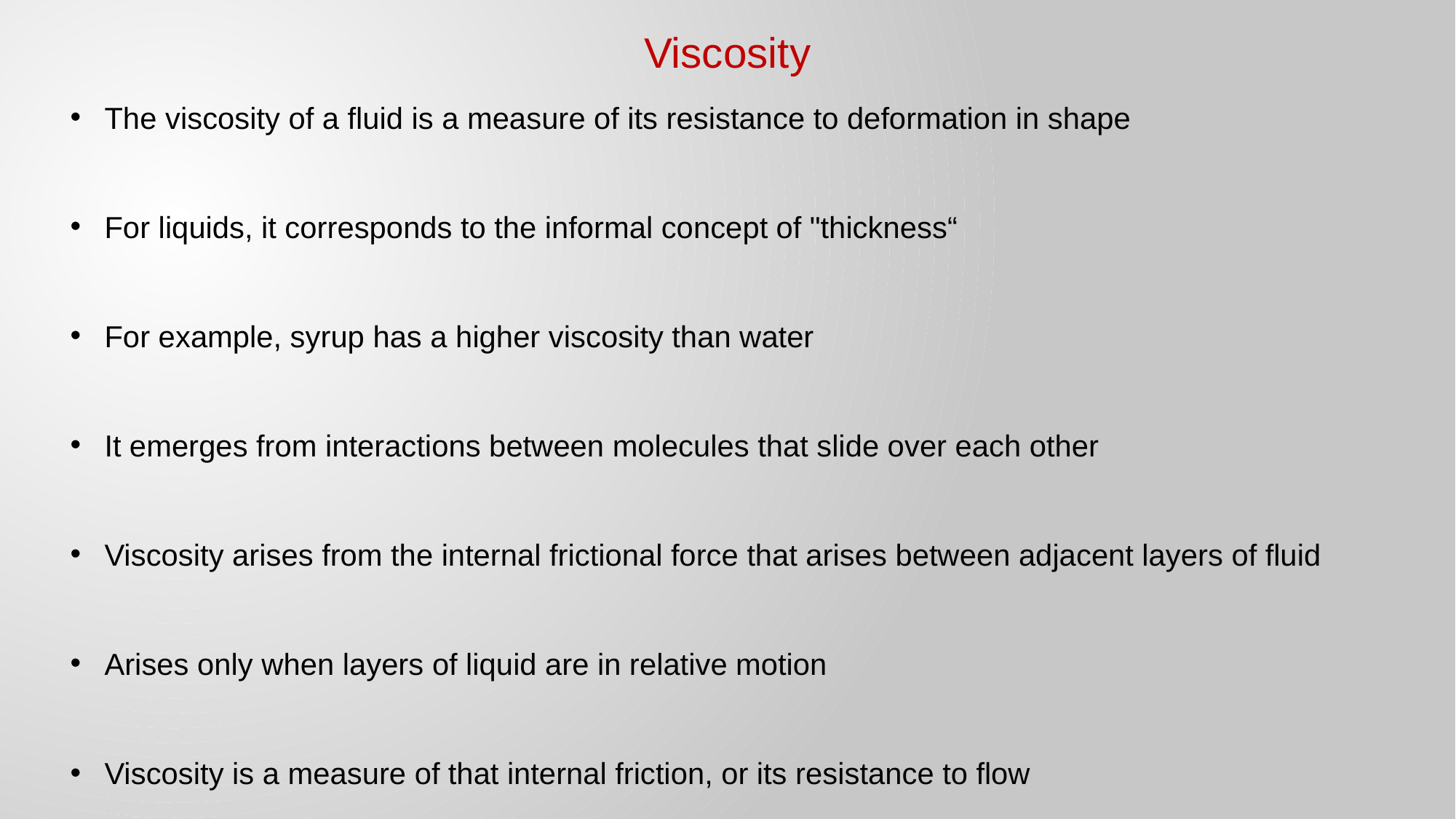

Viscosity
The viscosity of a fluid is a measure of its resistance to deformation in shape

For liquids, it corresponds to the informal concept of "thickness“

For example, syrup has a higher viscosity than water

It emerges from interactions between molecules that slide over each other

Viscosity arises from the internal frictional force that arises between adjacent layers of fluid

Arises only when layers of liquid are in relative motion

Viscosity is a measure of that internal friction, or its resistance to flow